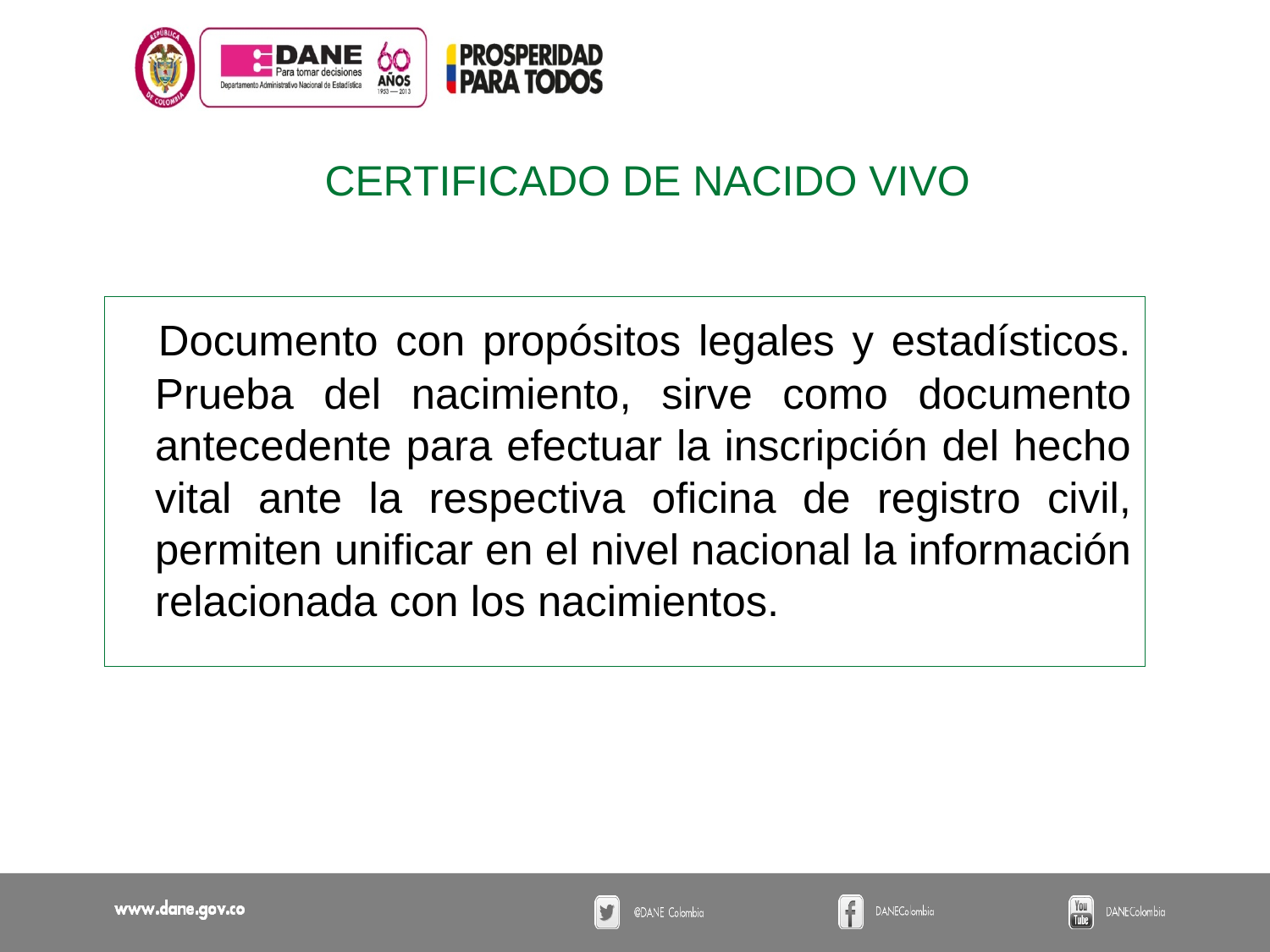

# CERTIFICADO DE NACIDO VIVO
  Documento con propósitos legales y estadísticos. Prueba del nacimiento, sirve como documento antecedente para efectuar la inscripción del hecho vital ante la respectiva oficina de registro civil, permiten unificar en el nivel nacional la información relacionada con los nacimientos.